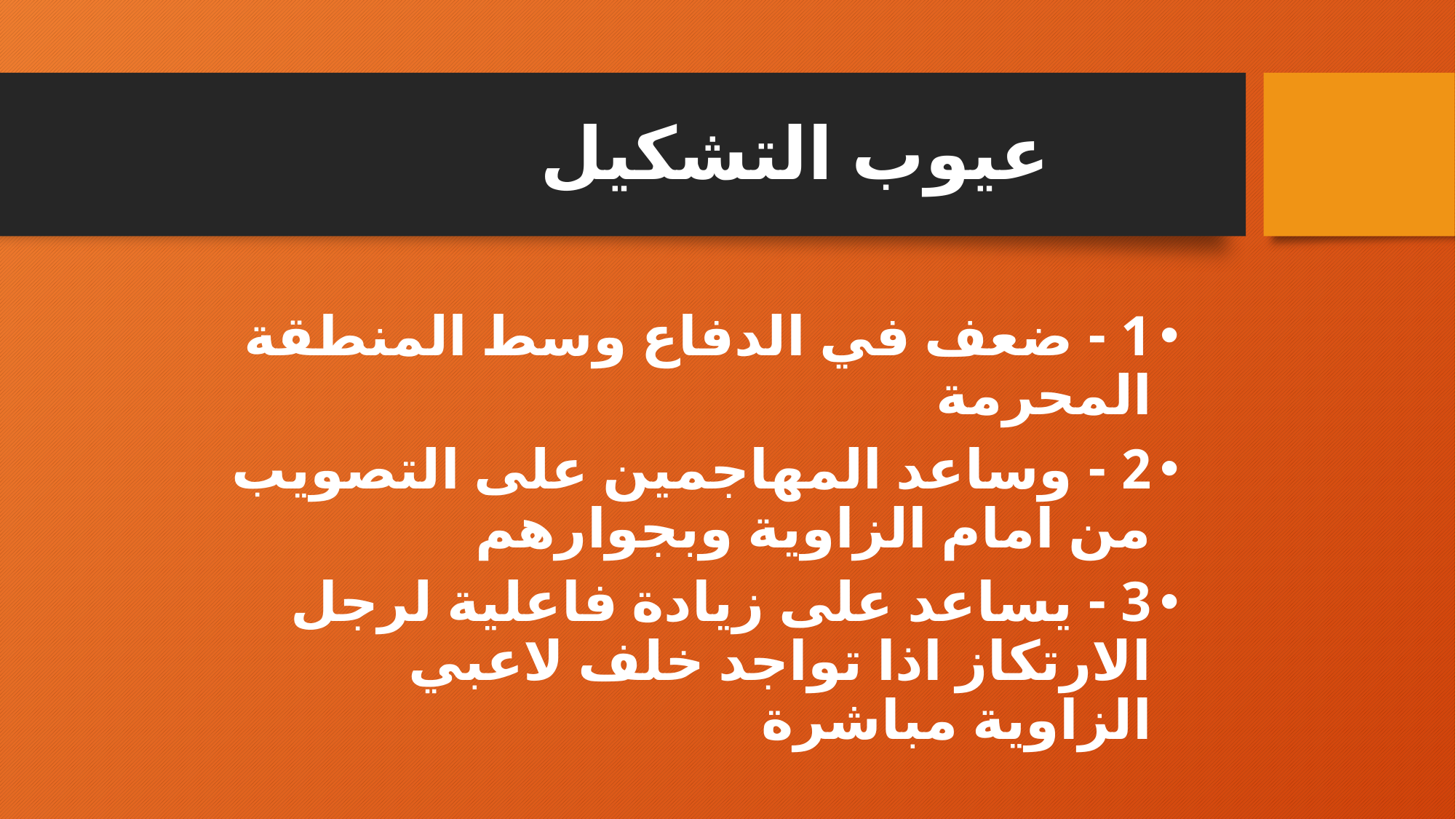

# عيوب التشكيل
1 - ضعف في الدفاع وسط المنطقة المحرمة
2 - وساعد المهاجمين على التصويب من امام الزاوية وبجوارهم
3 - يساعد على زيادة فاعلية لرجل الارتكاز اذا تواجد خلف لاعبي الزاوية مباشرة